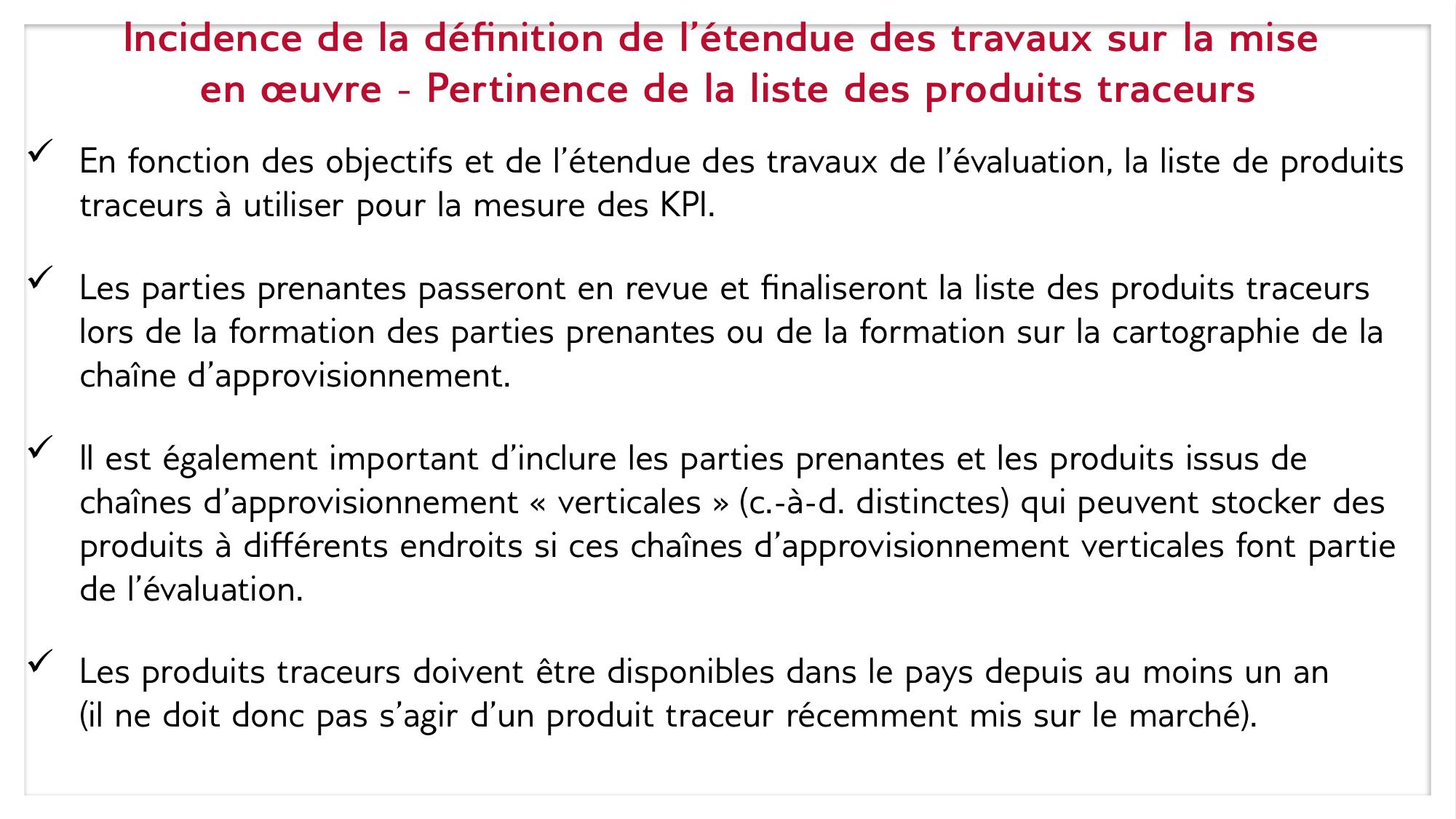

# Incidence de la définition de l’étendue des travaux sur la mise en œuvre - Pertinence de la liste des produits traceurs
En fonction des objectifs et de l’étendue des travaux de l’évaluation, la liste de produits traceurs à utiliser pour la mesure des KPI.

Les parties prenantes passeront en revue et finaliseront la liste des produits traceurs lors de la formation des parties prenantes ou de la formation sur la cartographie de la chaîne d’approvisionnement.

Il est également important d’inclure les parties prenantes et les produits issus de chaînes d’approvisionnement « verticales » (c.-à-d. distinctes) qui peuvent stocker des produits à différents endroits si ces chaînes d’approvisionnement verticales font partie de l’évaluation.

Les produits traceurs doivent être disponibles dans le pays depuis au moins un an
(il ne doit donc pas s’agir d’un produit traceur récemment mis sur le marché).